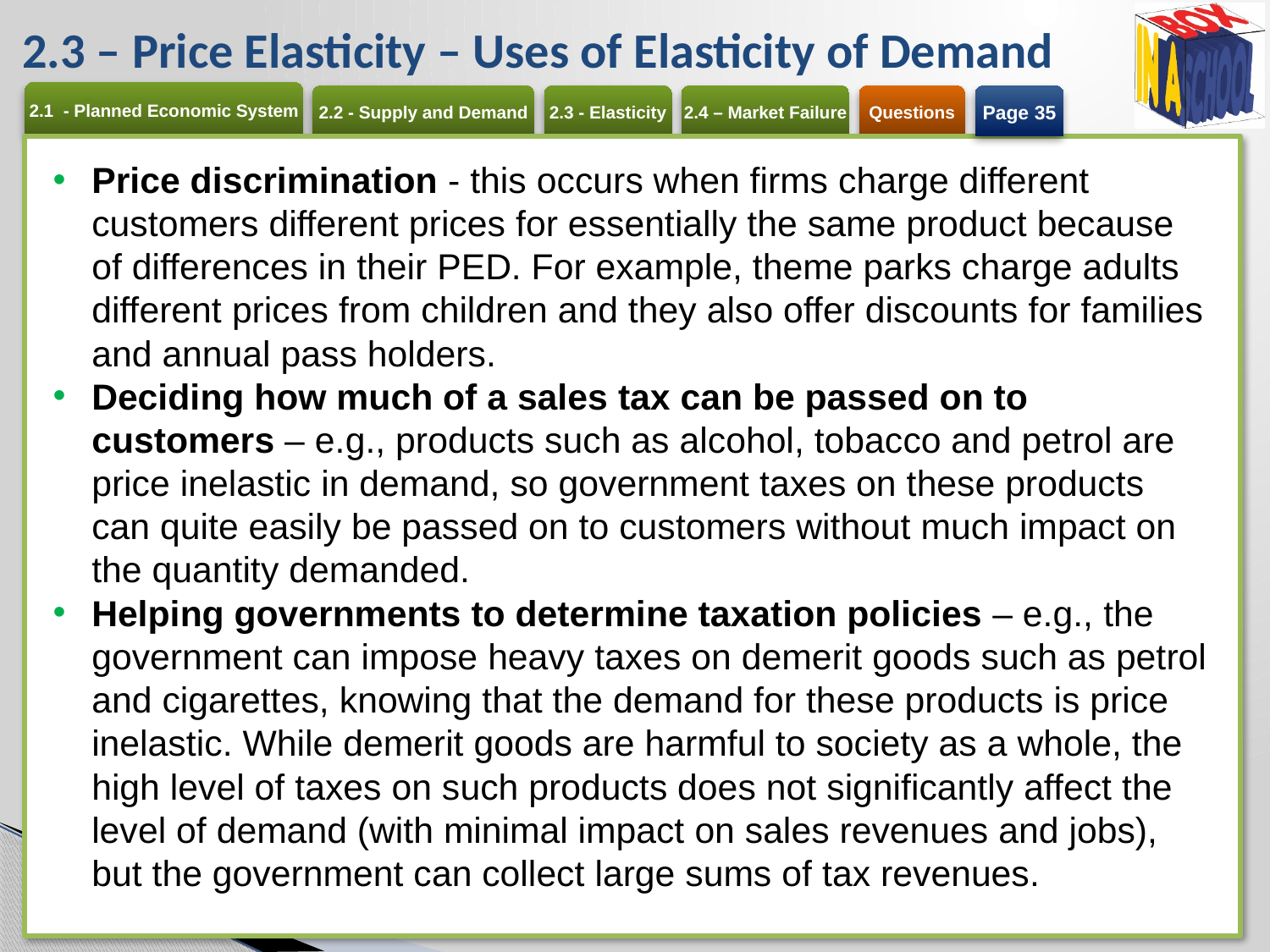

# 2.3 – Price Elasticity – Uses of Elasticity of Demand
Page 35
Price discrimination - this occurs when firms charge different customers different prices for essentially the same product because of differences in their PED. For example, theme parks charge adults different prices from children and they also offer discounts for families and annual pass holders.
Deciding how much of a sales tax can be passed on to customers – e.g., products such as alcohol, tobacco and petrol are price inelastic in demand, so government taxes on these products can quite easily be passed on to customers without much impact on the quantity demanded.
Helping governments to determine taxation policies – e.g., the government can impose heavy taxes on demerit goods such as petrol and cigarettes, knowing that the demand for these products is price inelastic. While demerit goods are harmful to society as a whole, the high level of taxes on such products does not significantly affect the level of demand (with minimal impact on sales revenues and jobs), but the government can collect large sums of tax revenues.